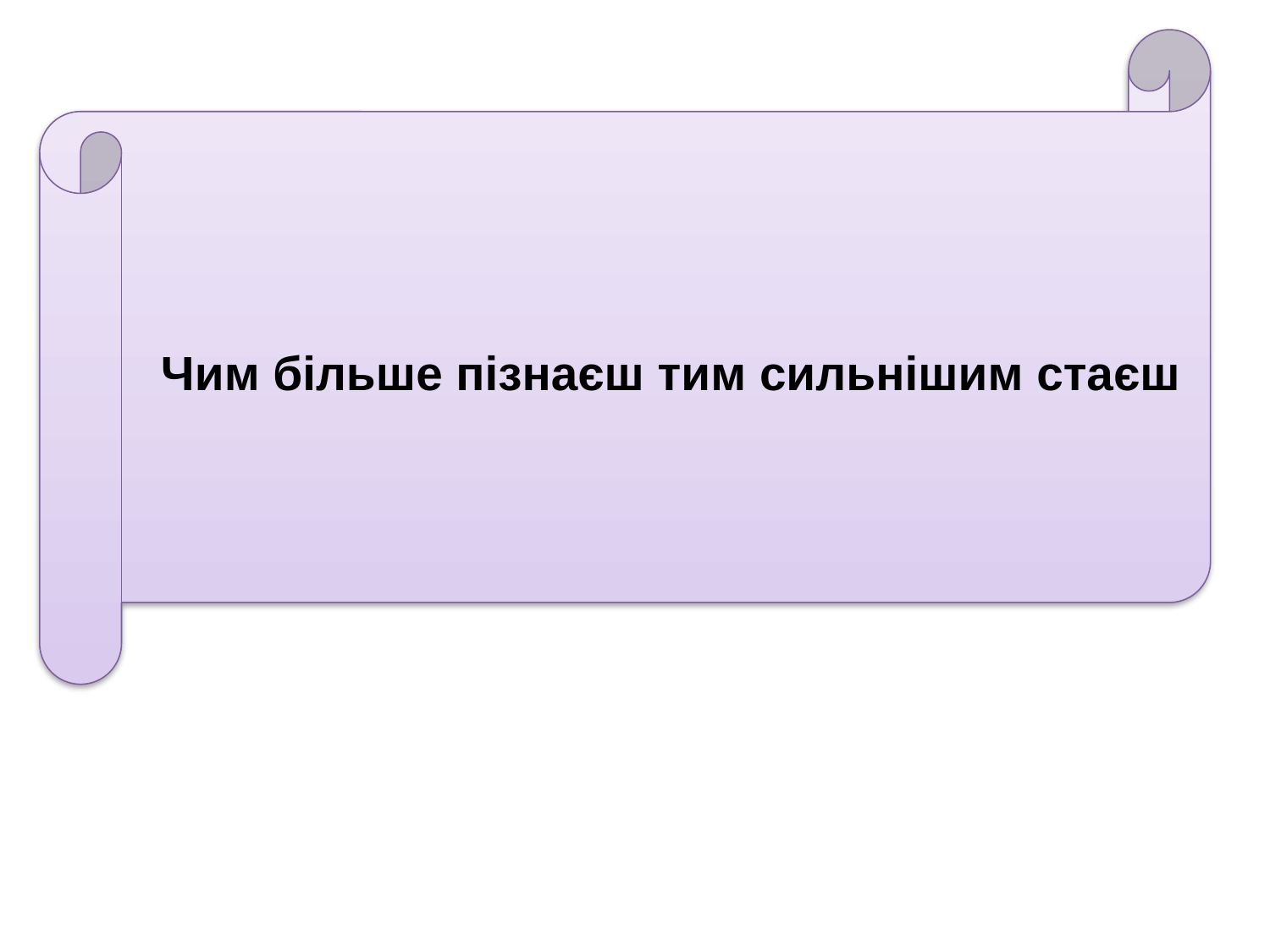

# Чим більше пізнаєш тим сильнішим стаєш